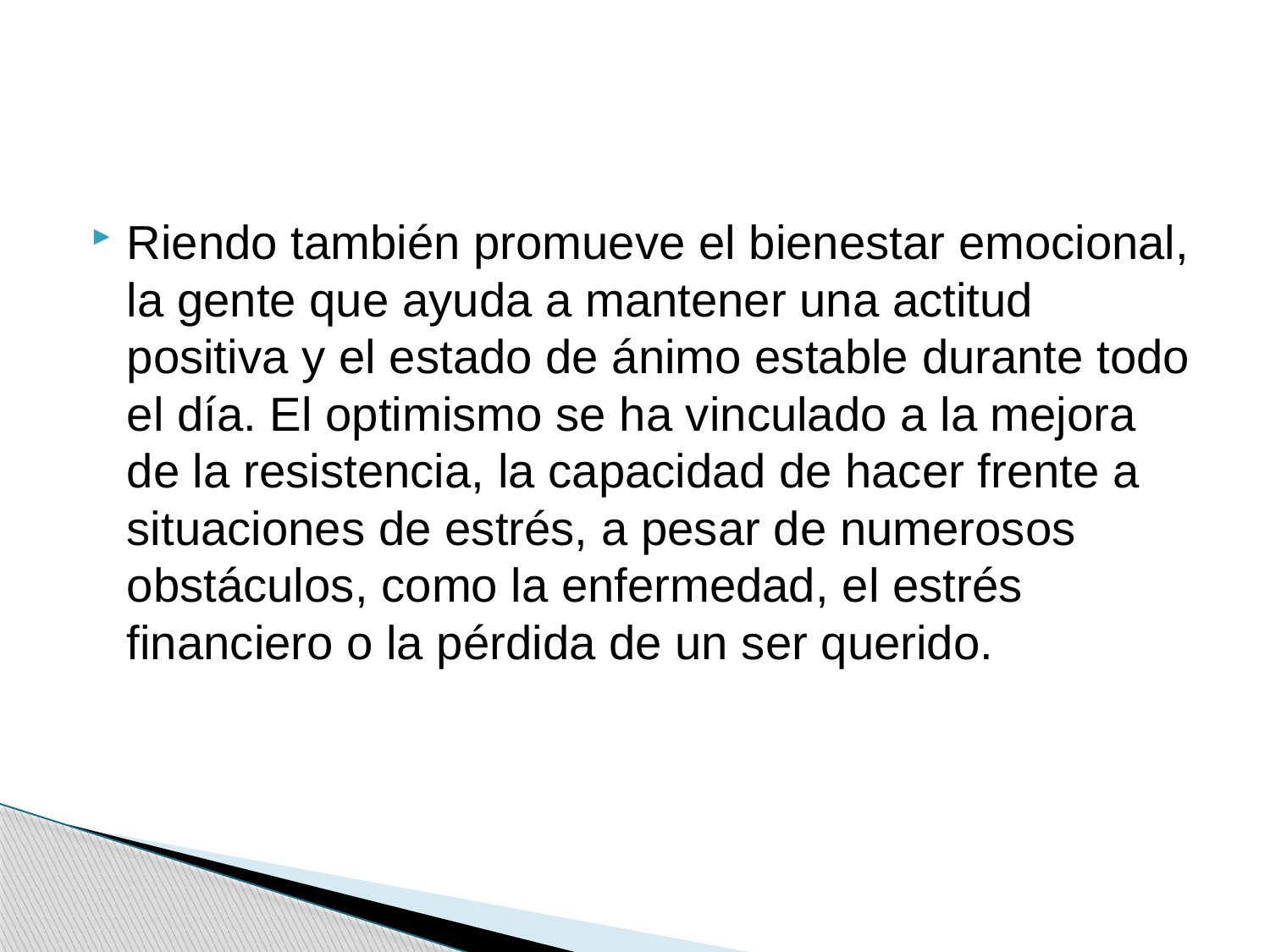

#
Riendo también promueve el bienestar emocional, la gente que ayuda a mantener una actitud positiva y el estado de ánimo estable durante todo el día. El optimismo se ha vinculado a la mejora de la resistencia, la capacidad de hacer frente a situaciones de estrés, a pesar de numerosos obstáculos, como la enfermedad, el estrés financiero o la pérdida de un ser querido.